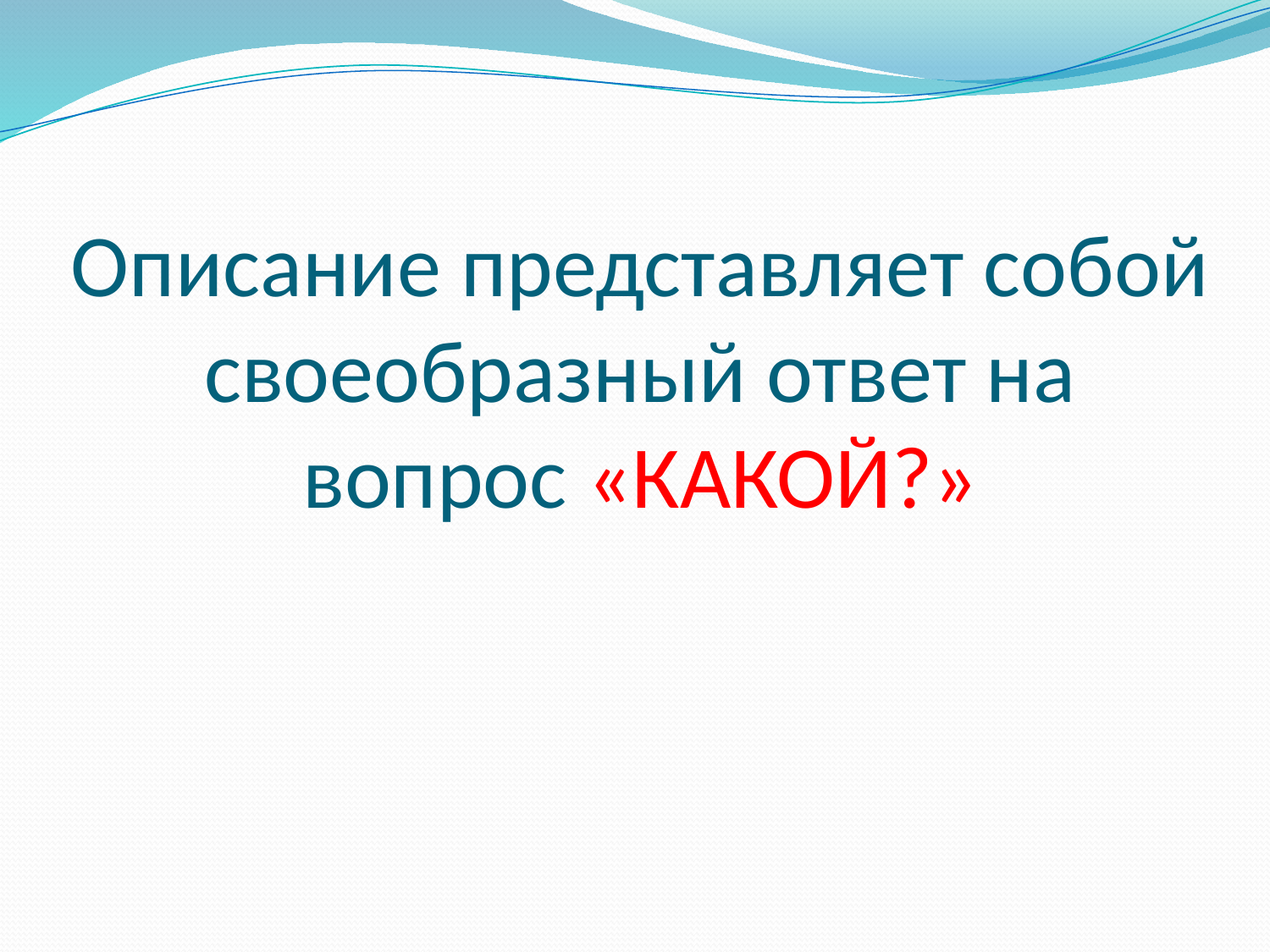

# Описание представляет собой своеобразный ответ на вопрос «КАКОЙ?»